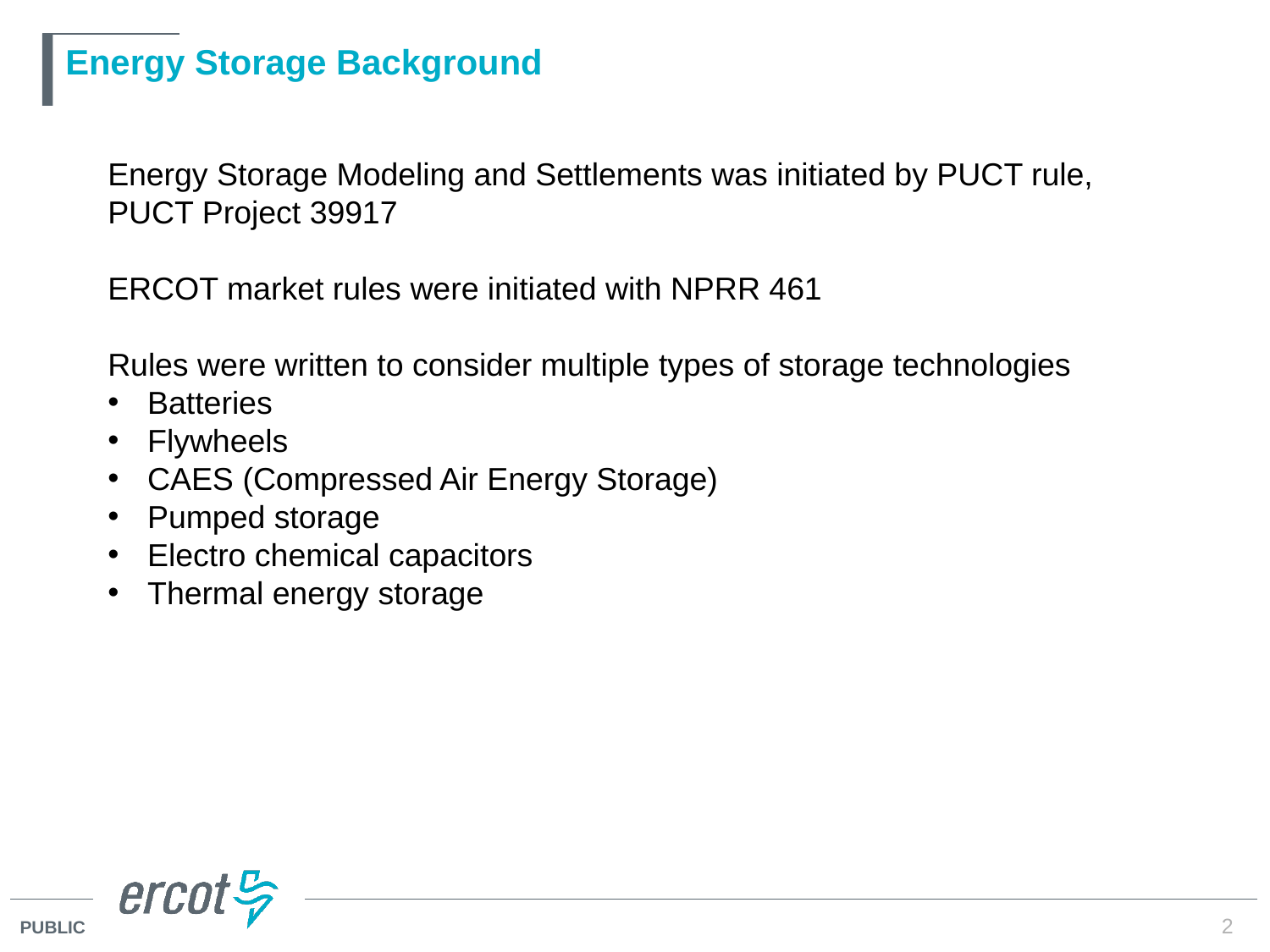

# Energy Storage Background
Energy Storage Modeling and Settlements was initiated by PUCT rule, PUCT Project 39917

ERCOT market rules were initiated with NPRR 461

Rules were written to consider multiple types of storage technologies
Batteries
Flywheels
CAES (Compressed Air Energy Storage)
Pumped storage
Electro chemical capacitors
Thermal energy storage
2